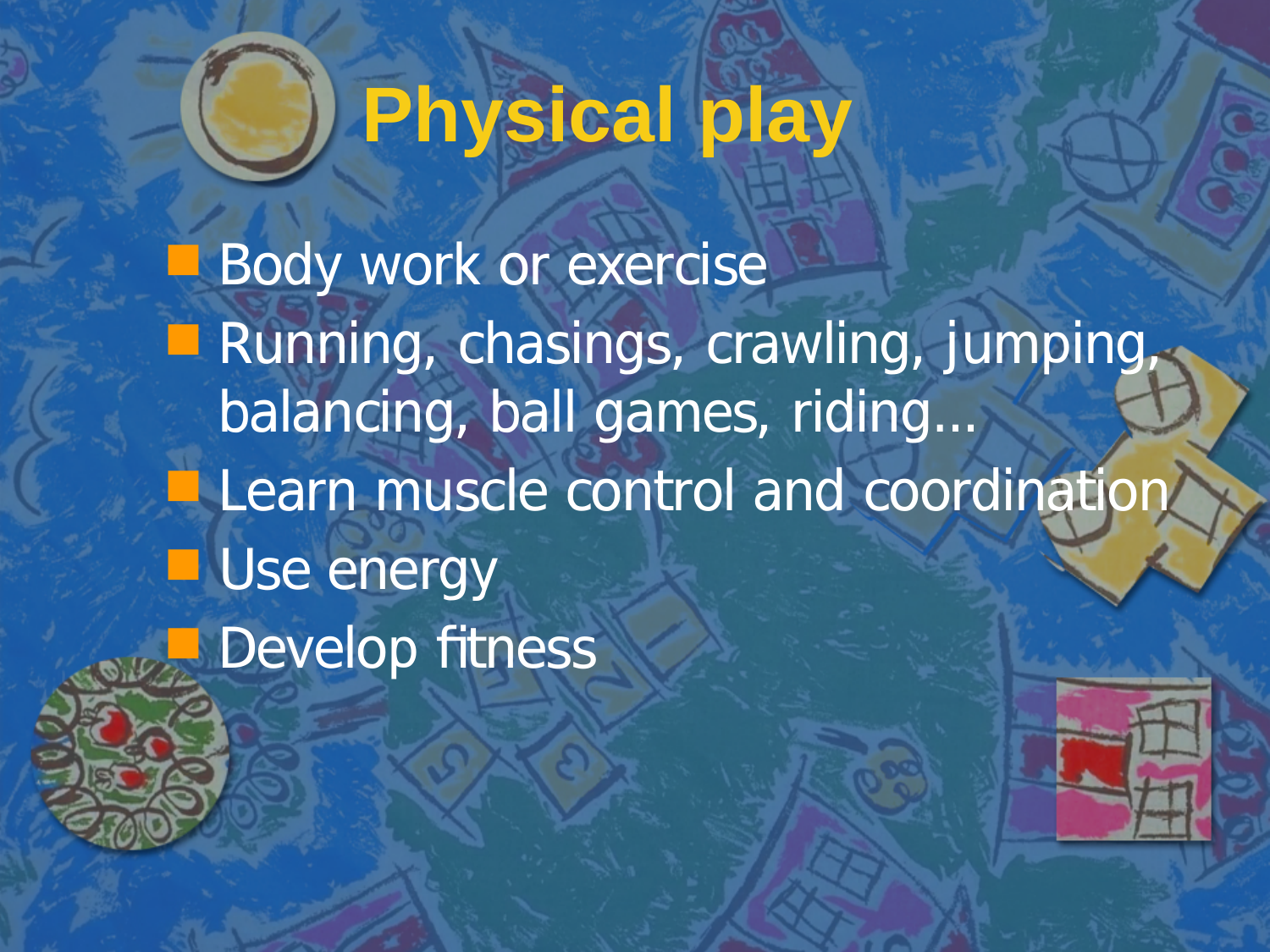

# Physical play
Body work or exercise
Running, chasings, crawling, jumping, balancing, ball games, riding…
Learn muscle control and coordination
Use energy
Develop fitness